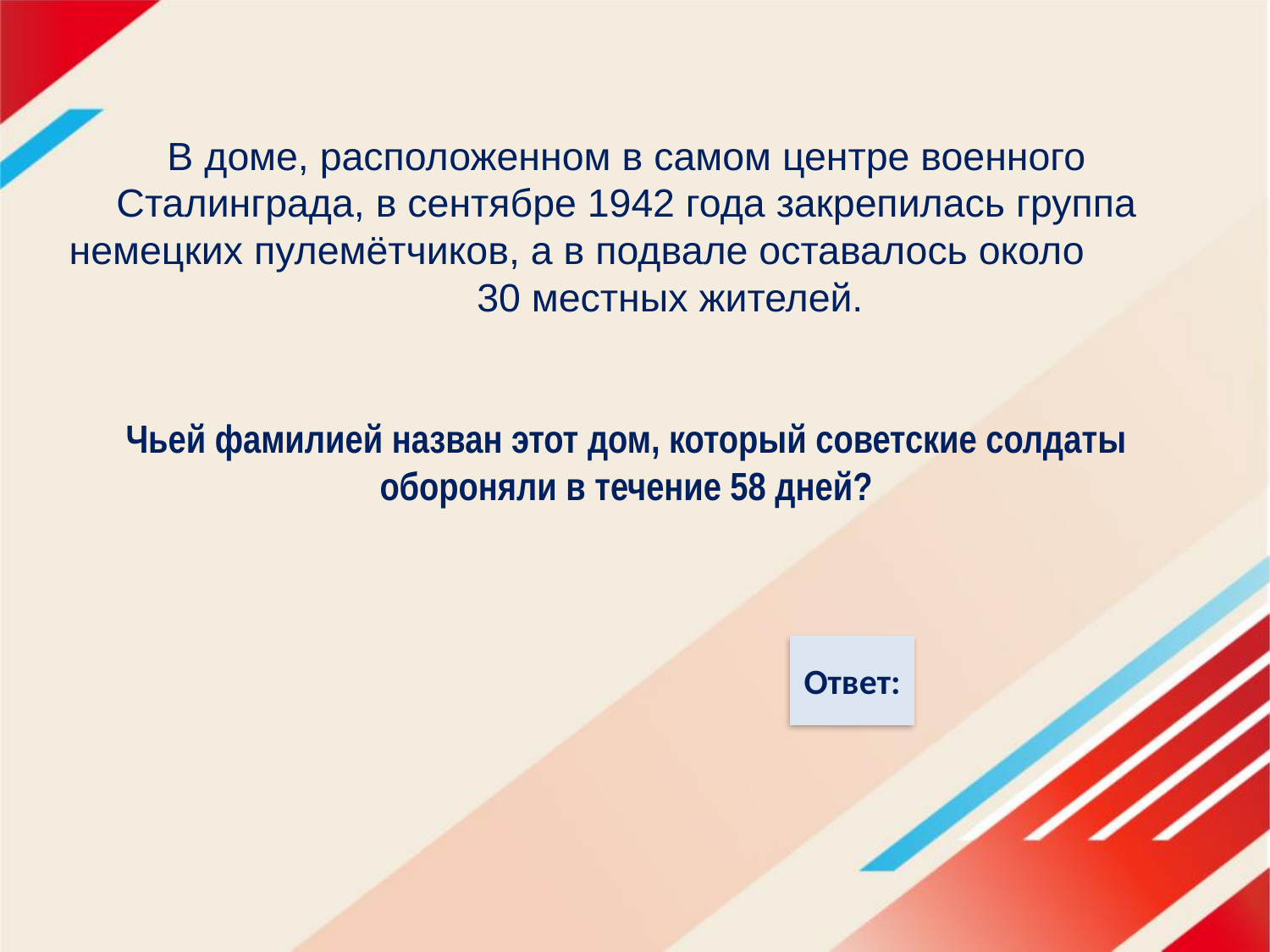

# В доме, расположенном в самом центре военного Сталинграда, в сентябре 1942 года закрепилась группа немецких пулемётчиков, а в подвале оставалось около                  30 местных жителей. Чьей фамилией назван этот дом, который советские солдаты обороняли в течение 58 дней?